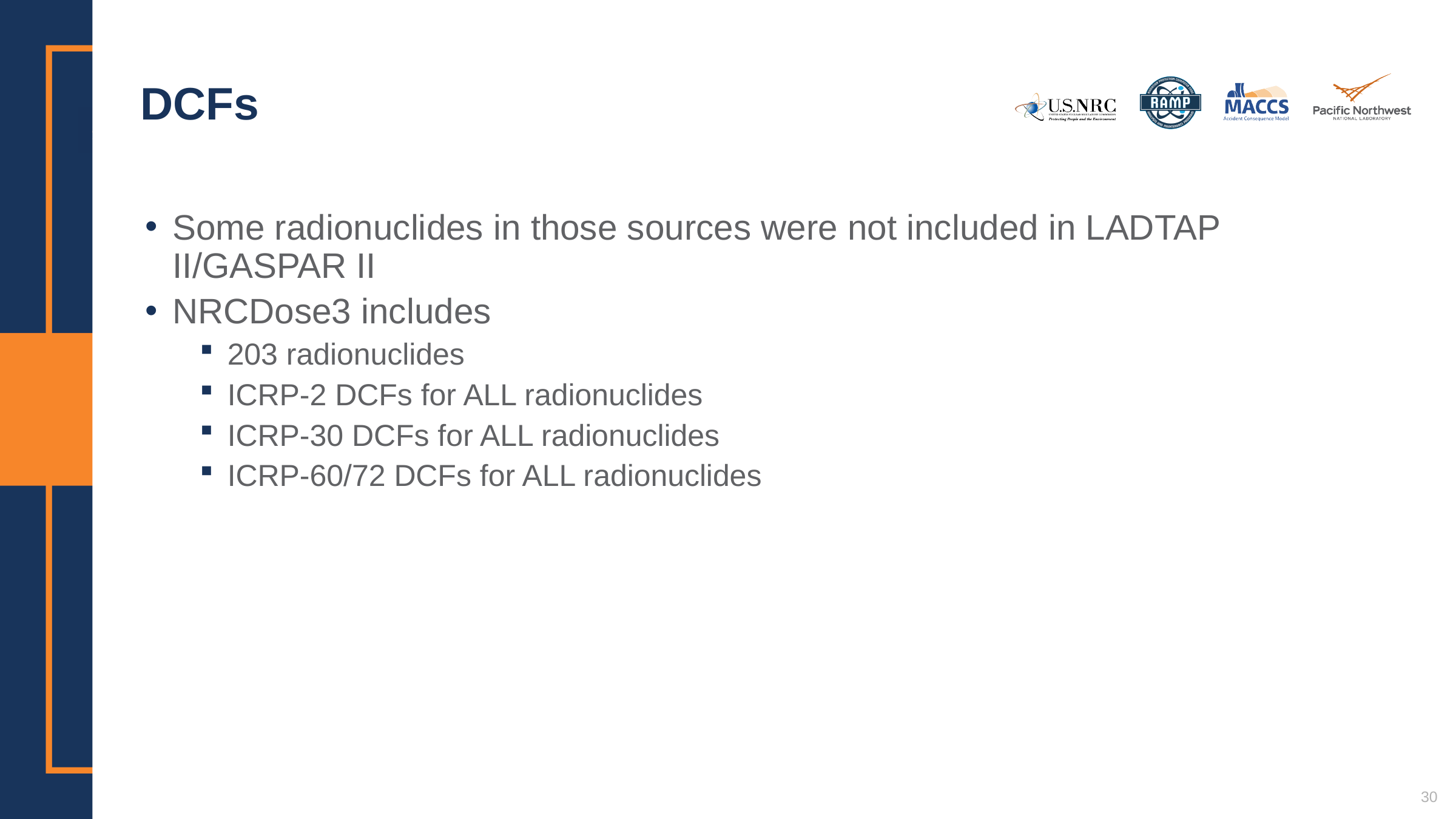

# DCFs
Some radionuclides in those sources were not included in LADTAP II/GASPAR II
NRCDose3 includes
203 radionuclides
ICRP-2 DCFs for ALL radionuclides
ICRP-30 DCFs for ALL radionuclides
ICRP-60/72 DCFs for ALL radionuclides
30